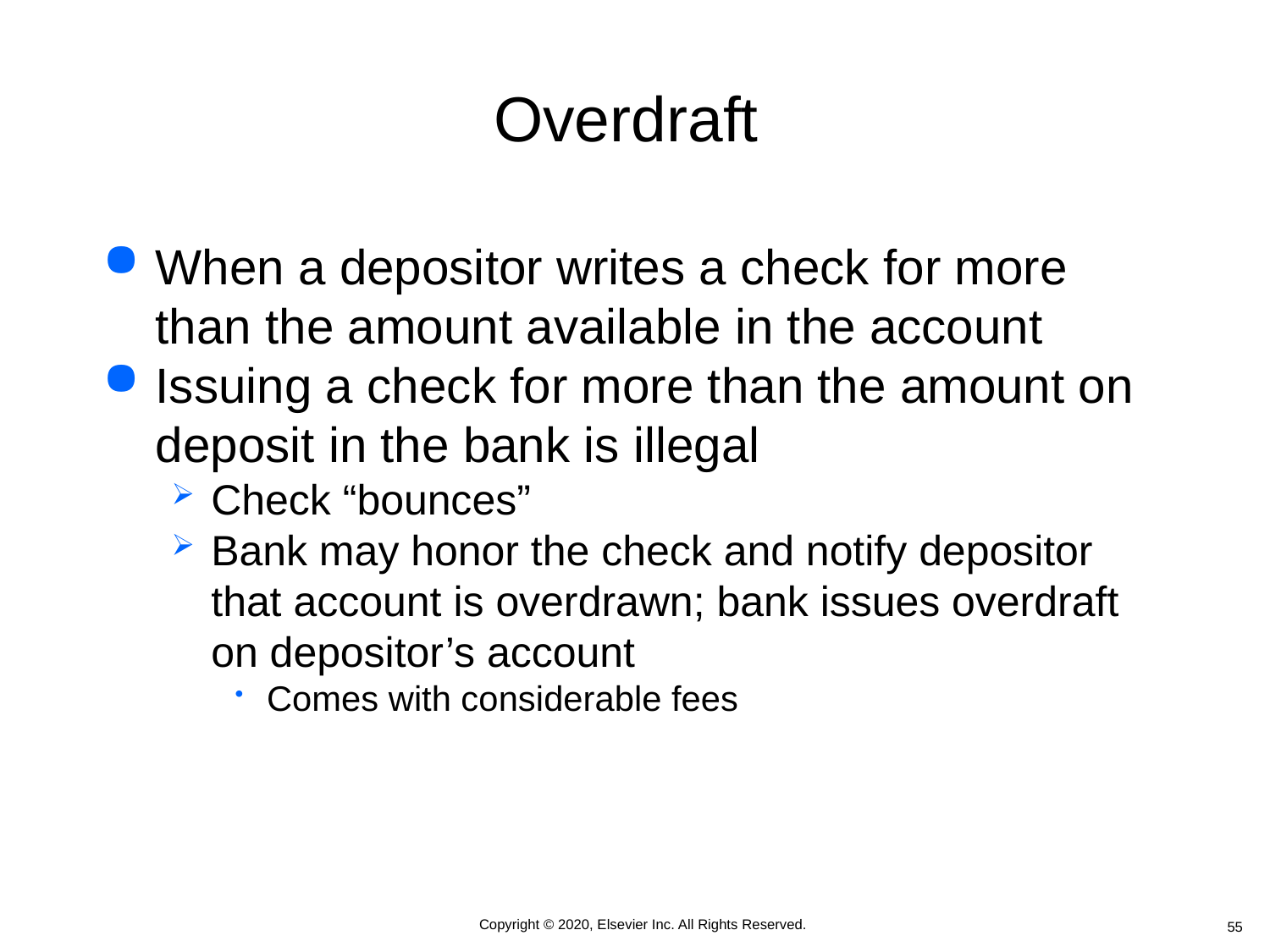

# Overdraft
When a depositor writes a check for more than the amount available in the account
Issuing a check for more than the amount on deposit in the bank is illegal
Check “bounces”
Bank may honor the check and notify depositor that account is overdrawn; bank issues overdraft on depositor’s account
Comes with considerable fees